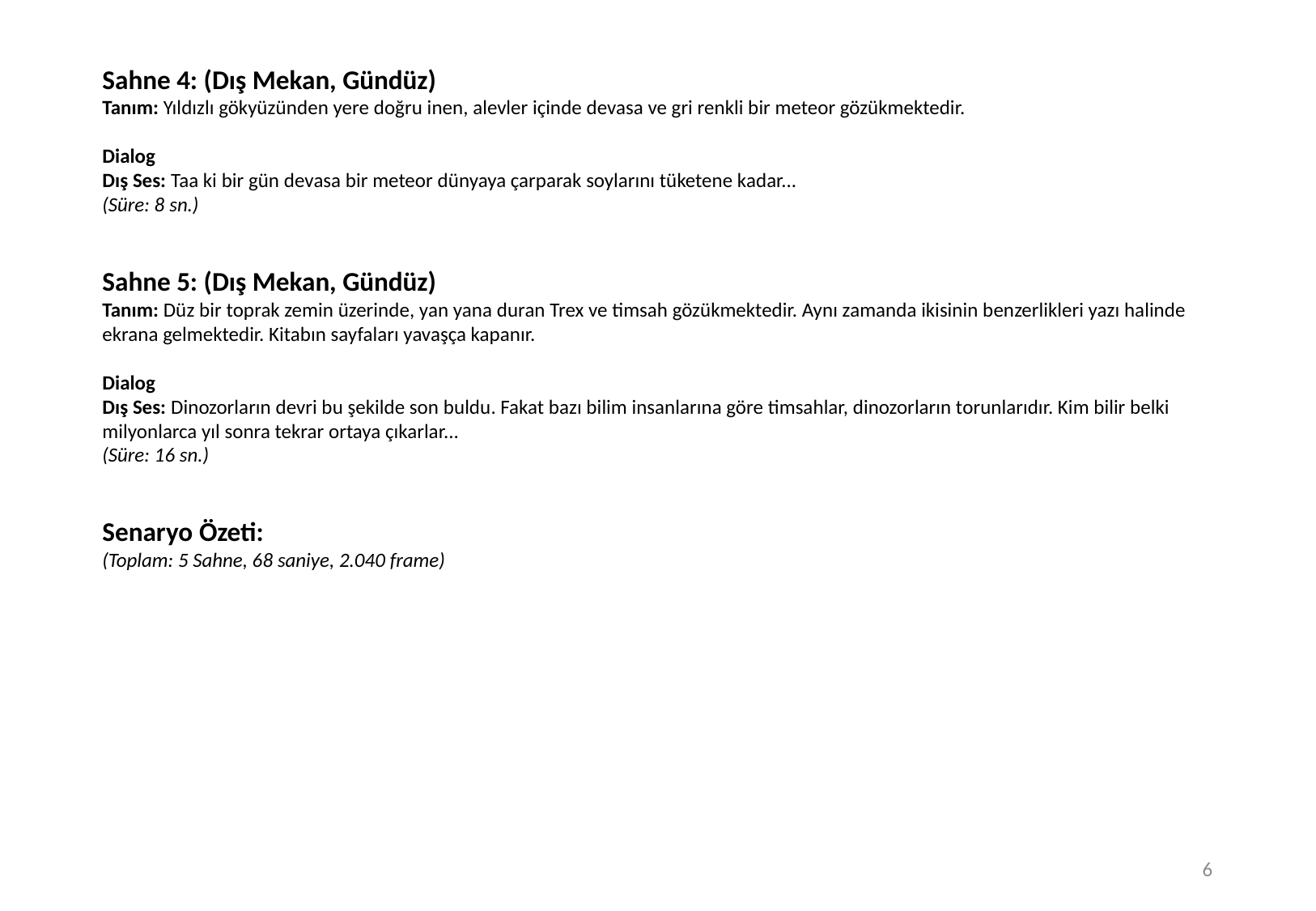

Sahne 4: (Dış Mekan, Gündüz)
Tanım: Yıldızlı gökyüzünden yere doğru inen, alevler içinde devasa ve gri renkli bir meteor gözükmektedir.

Dialog
Dış Ses: Taa ki bir gün devasa bir meteor dünyaya çarparak soylarını tüketene kadar...
(Süre: 8 sn.)

Sahne 5: (Dış Mekan, Gündüz)
Tanım: Düz bir toprak zemin üzerinde, yan yana duran Trex ve timsah gözükmektedir. Aynı zamanda ikisinin benzerlikleri yazı halinde ekrana gelmektedir. Kitabın sayfaları yavaşça kapanır.
Dialog
Dış Ses: Dinozorların devri bu şekilde son buldu. Fakat bazı bilim insanlarına göre timsahlar, dinozorların torunlarıdır. Kim bilir belki milyonlarca yıl sonra tekrar ortaya çıkarlar...
(Süre: 16 sn.)

Senaryo Özeti:
(Toplam: 5 Sahne, 68 saniye, 2.040 frame)
6